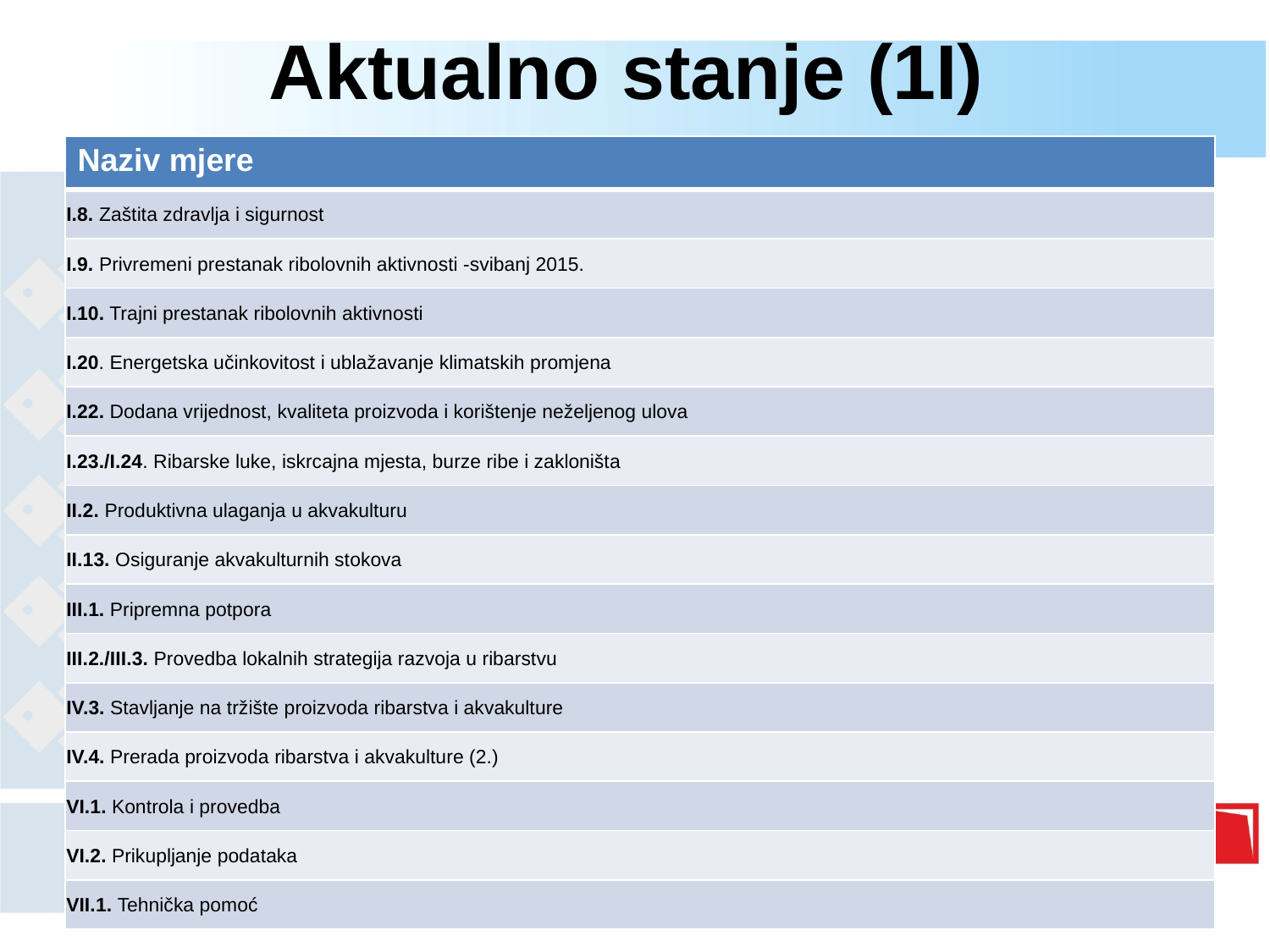

# Aktualno stanje (1I)
| Naziv mjere |
| --- |
| I.8. Zaštita zdravlja i sigurnost |
| I.9. Privremeni prestanak ribolovnih aktivnosti -svibanj 2015. |
| I.10. Trajni prestanak ribolovnih aktivnosti |
| I.20. Energetska učinkovitost i ublažavanje klimatskih promjena |
| I.22. Dodana vrijednost, kvaliteta proizvoda i korištenje neželjenog ulova |
| I.23./I.24. Ribarske luke, iskrcajna mjesta, burze ribe i zakloništa |
| II.2. Produktivna ulaganja u akvakulturu |
| II.13. Osiguranje akvakulturnih stokova |
| III.1. Pripremna potpora |
| III.2./III.3. Provedba lokalnih strategija razvoja u ribarstvu |
| IV.3. Stavljanje na tržište proizvoda ribarstva i akvakulture |
| IV.4. Prerada proizvoda ribarstva i akvakulture (2.) |
| VI.1. Kontrola i provedba |
| VI.2. Prikupljanje podataka |
| VII.1. Tehnička pomoć |